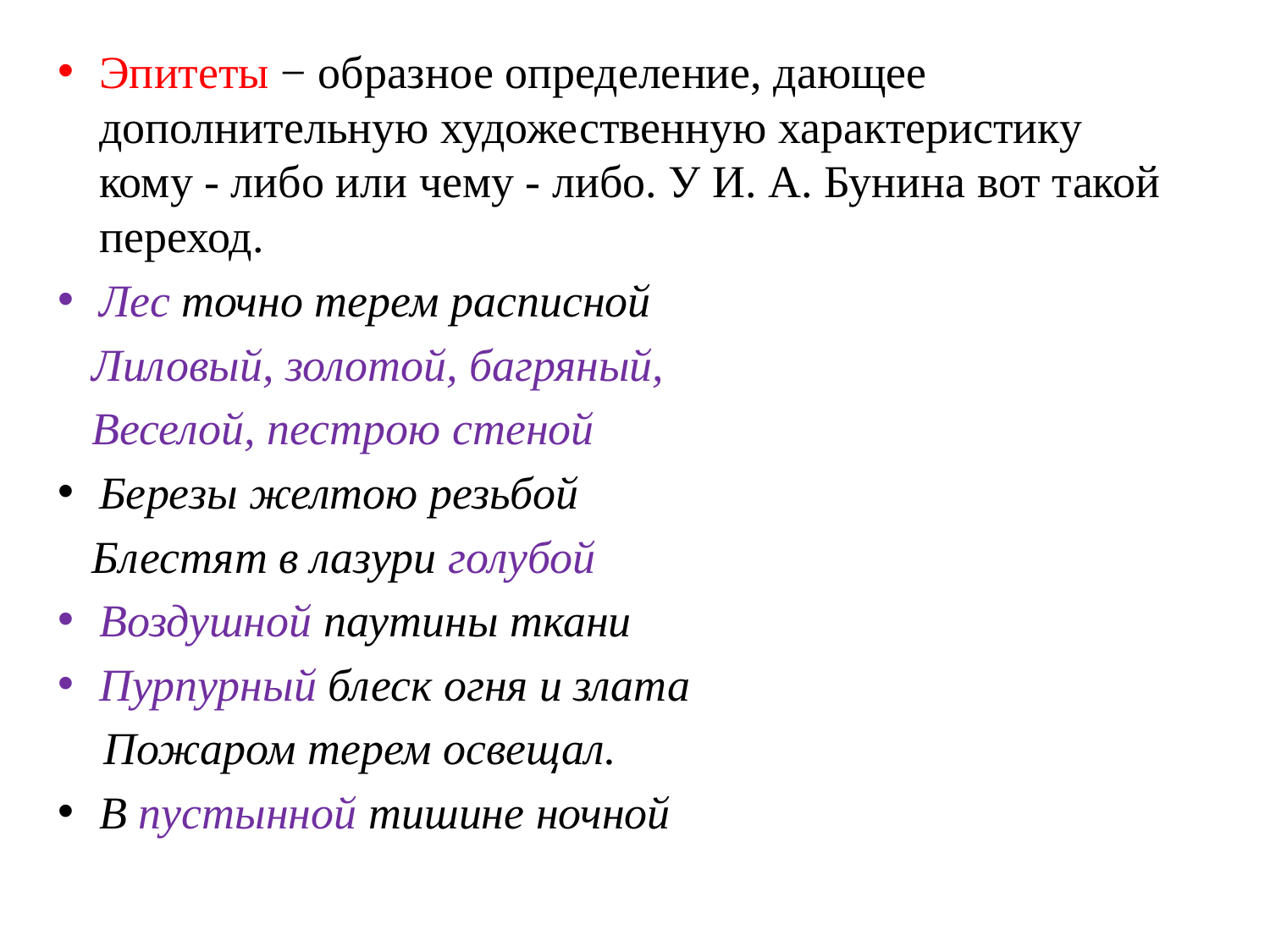

Эпитеты − образное определение, дающее дополнительную художественную характеристику кому - либо или чему - либо. У И. А. Бунина вот такой переход.
Лес точно терем расписной
   Лиловый, золотой, багряный,
   Веселой, пестрою стеной
Березы желтою резьбой
   Блестят в лазури голубой
Воздушной паутины ткани
Пурпурный блеск огня и злата
    Пожаром терем освещал.
В пустынной тишине ночной